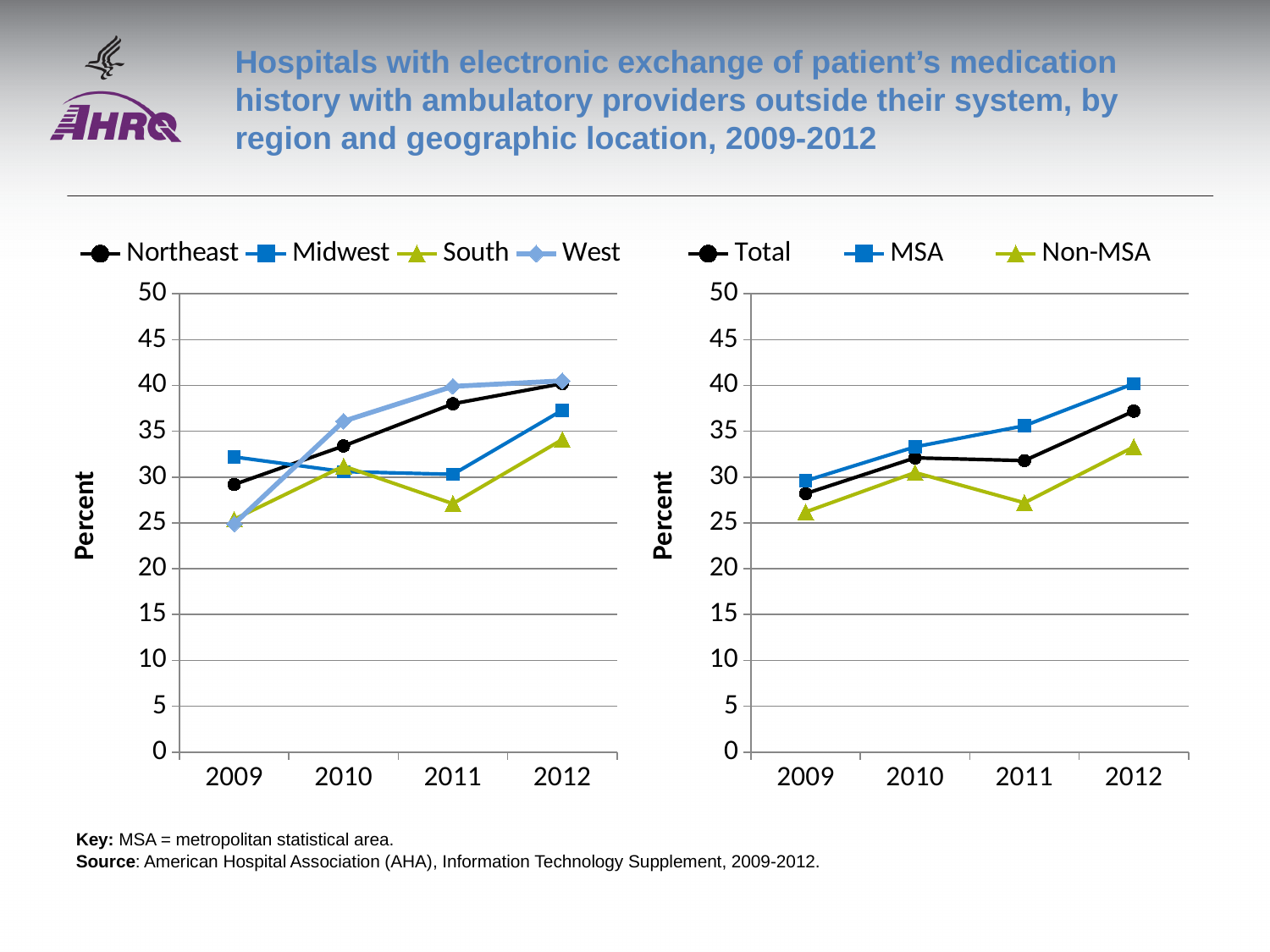

# Hospitals with electronic exchange of patient’s medication history with ambulatory providers outside their system, by region and geographic location, 2009-2012

### Chart

| Category | Northeast | Midwest | South | West |
|---|---|---|---|---|
| 2009 | 29.2 | 32.2 | 25.4 | 24.9 |
| 2010 | 33.4 | 30.6 | 31.2 | 36.1 |
| 2011 | 38.0 | 30.3 | 27.1 | 39.9 |
| 2012 | 40.2 | 37.3 | 34.1 | 40.5 |

### Chart

| Category | Total | MSA | Non-MSA |
|---|---|---|---|
| 2009 | 28.2 | 29.6 | 26.2 |
| 2010 | 32.1 | 33.3 | 30.5 |
| 2011 | 31.8 | 35.6 | 27.2 |
| 2012 | 37.2 | 40.2 | 33.3 |
Key: MSA = metropolitan statistical area.
Source: American Hospital Association (AHA), Information Technology Supplement, 2009-2012.